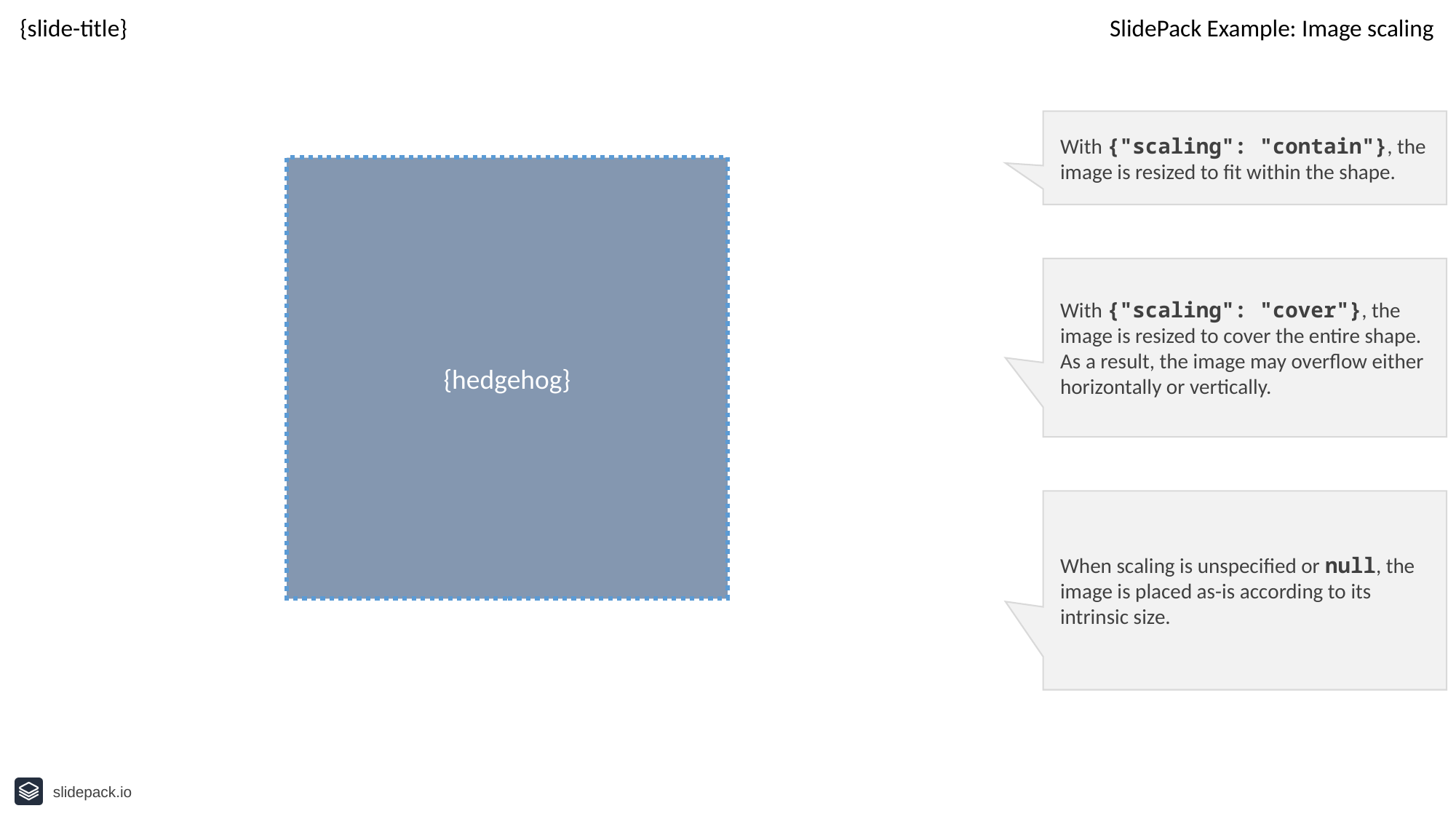

{slide-title}
SlidePack Example: Image scaling
With {"scaling": "contain"}, the image is resized to fit within the shape.

{hedgehog}
With {"scaling": "cover"}, the image is resized to cover the entire shape. As a result, the image may overflow either horizontally or vertically.
When scaling is unspecified or null, the image is placed as-is according to its intrinsic size.